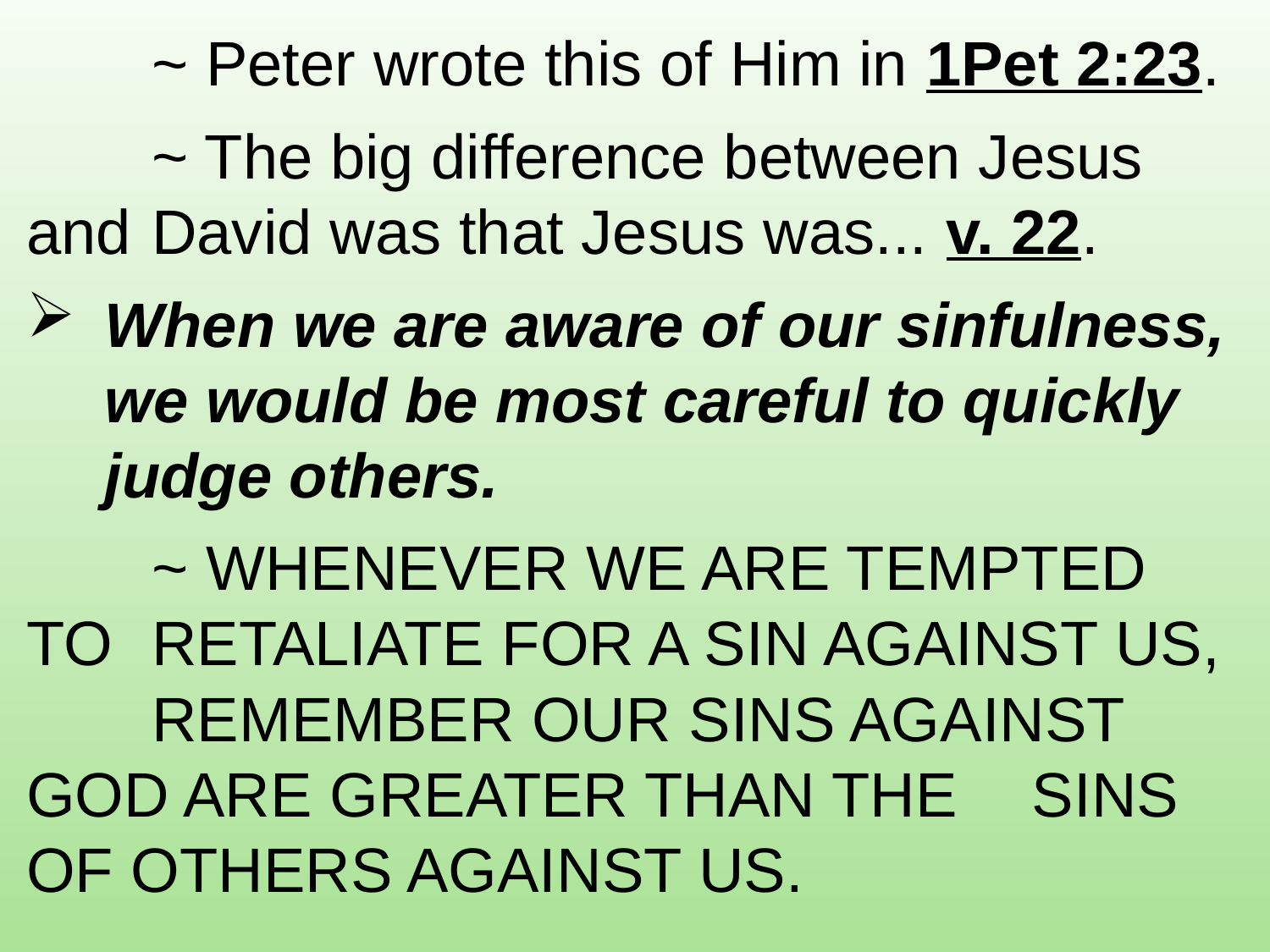

~ Peter wrote this of Him in 1Pet 2:23.
		~ The big difference between Jesus and 					David was that Jesus was... v. 22.
When we are aware of our sinfulness, we would be most careful to quickly judge others.
		~ WHENEVER WE ARE TEMPTED TO 					RETALIATE FOR A SIN AGAINST US, 					REMEMBER OUR SINS AGAINST 						GOD ARE GREATER THAN THE 							SINS OF OTHERS AGAINST US.